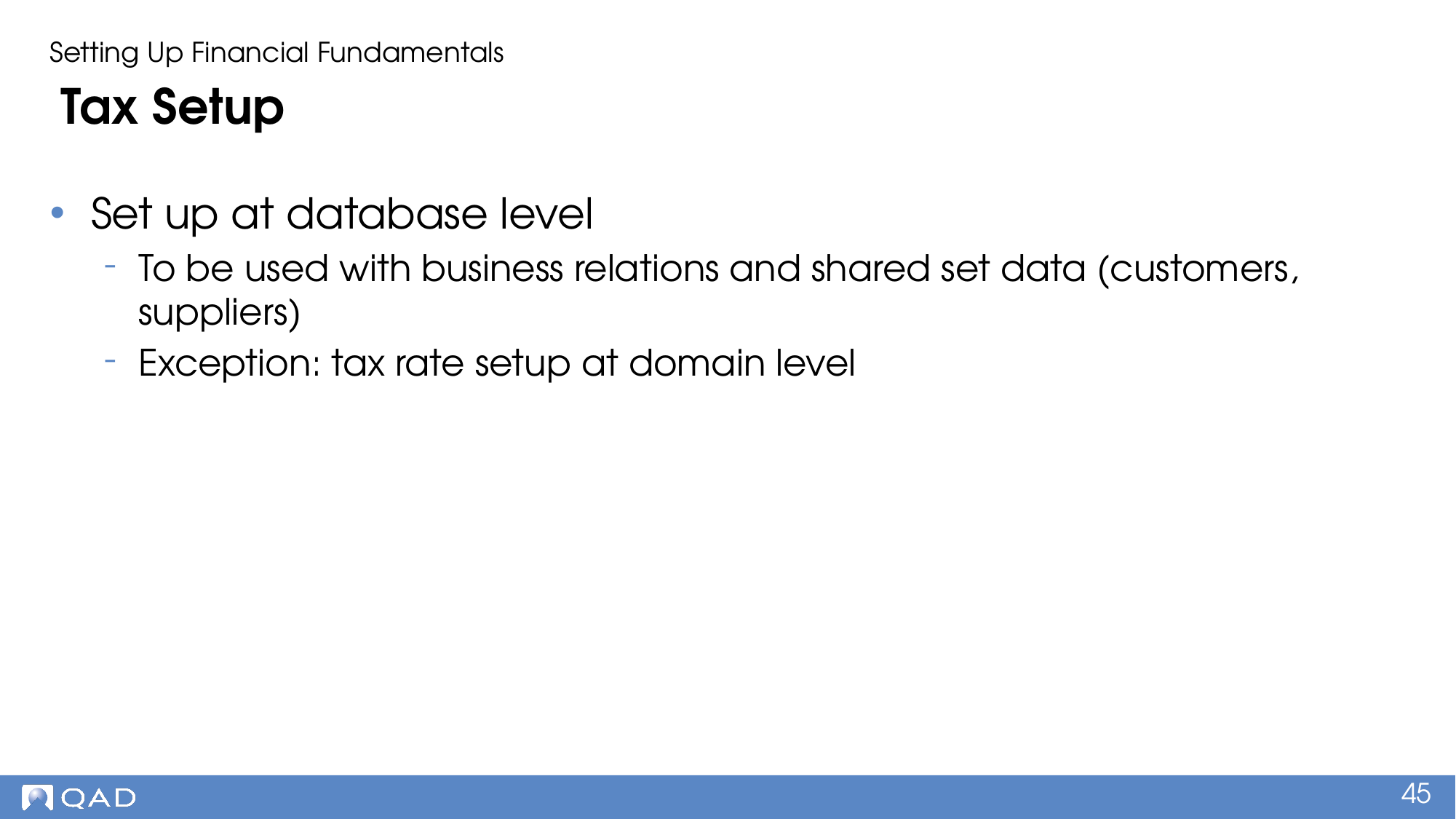

Setting Up Financial Fundamentals
# Tax Setup
Set up at database level
To be used with business relations and shared set data (customers, suppliers)
Exception: tax rate setup at domain level

45